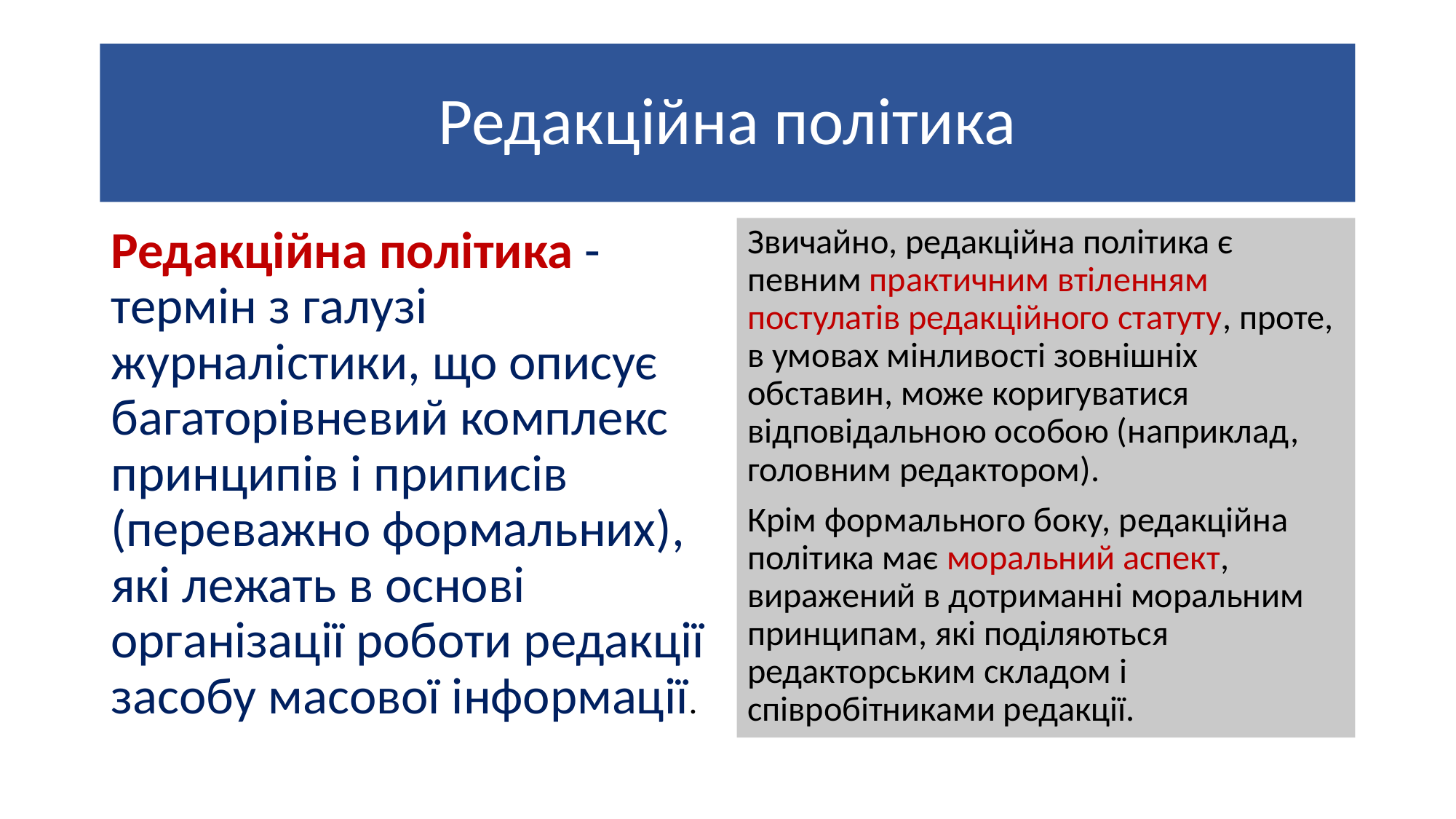

# Редакційна політика
Редакційна політика - термін з галузі журналістики, що описує багаторівневий комплекс принципів і приписів (переважно формальних), які лежать в основі організації роботи редакції засобу масової інформації.
Звичайно, редакційна політика є певним практичним втіленням постулатів редакційного статуту, проте, в умовах мінливості зовнішніх обставин, може коригуватися відповідальною особою (наприклад, головним редактором).
Крім формального боку, редакційна політика має моральний аспект, виражений в дотриманні моральним принципам, які поділяються редакторським складом і співробітниками редакції.